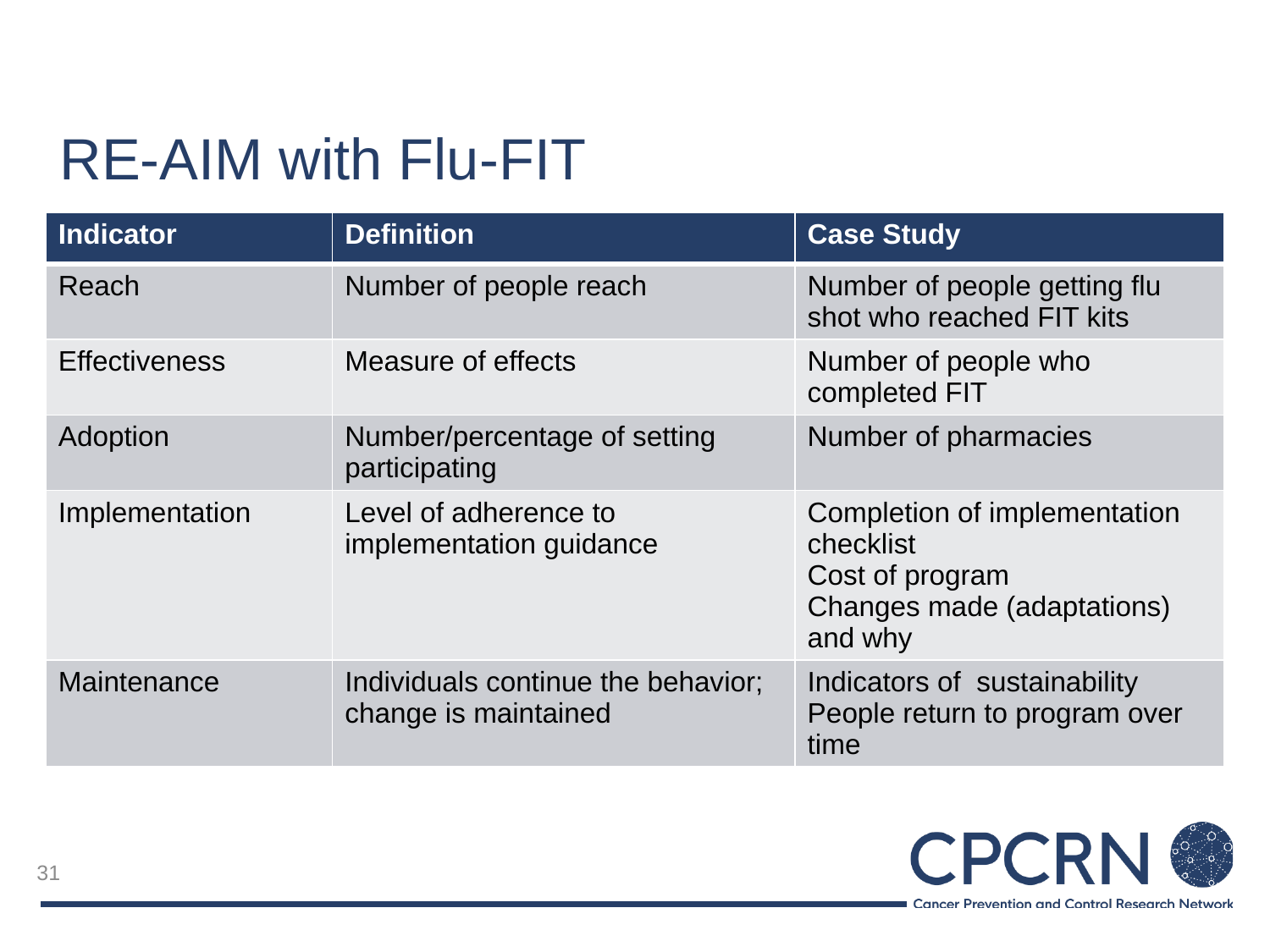

# RE-AIM with Flu-FIT
| Indicator | Definition | Case Study |
| --- | --- | --- |
| Reach | Number of people reach | Number of people getting flu shot who reached FIT kits |
| Effectiveness | Measure of effects | Number of people who completed FIT |
| Adoption | Number/percentage of setting participating | Number of pharmacies |
| Implementation | Level of adherence to implementation guidance | Completion of implementation checklist Cost of program Changes made (adaptations) and why |
| Maintenance | Individuals continue the behavior; change is maintained | Indicators of sustainability People return to program over time |
31